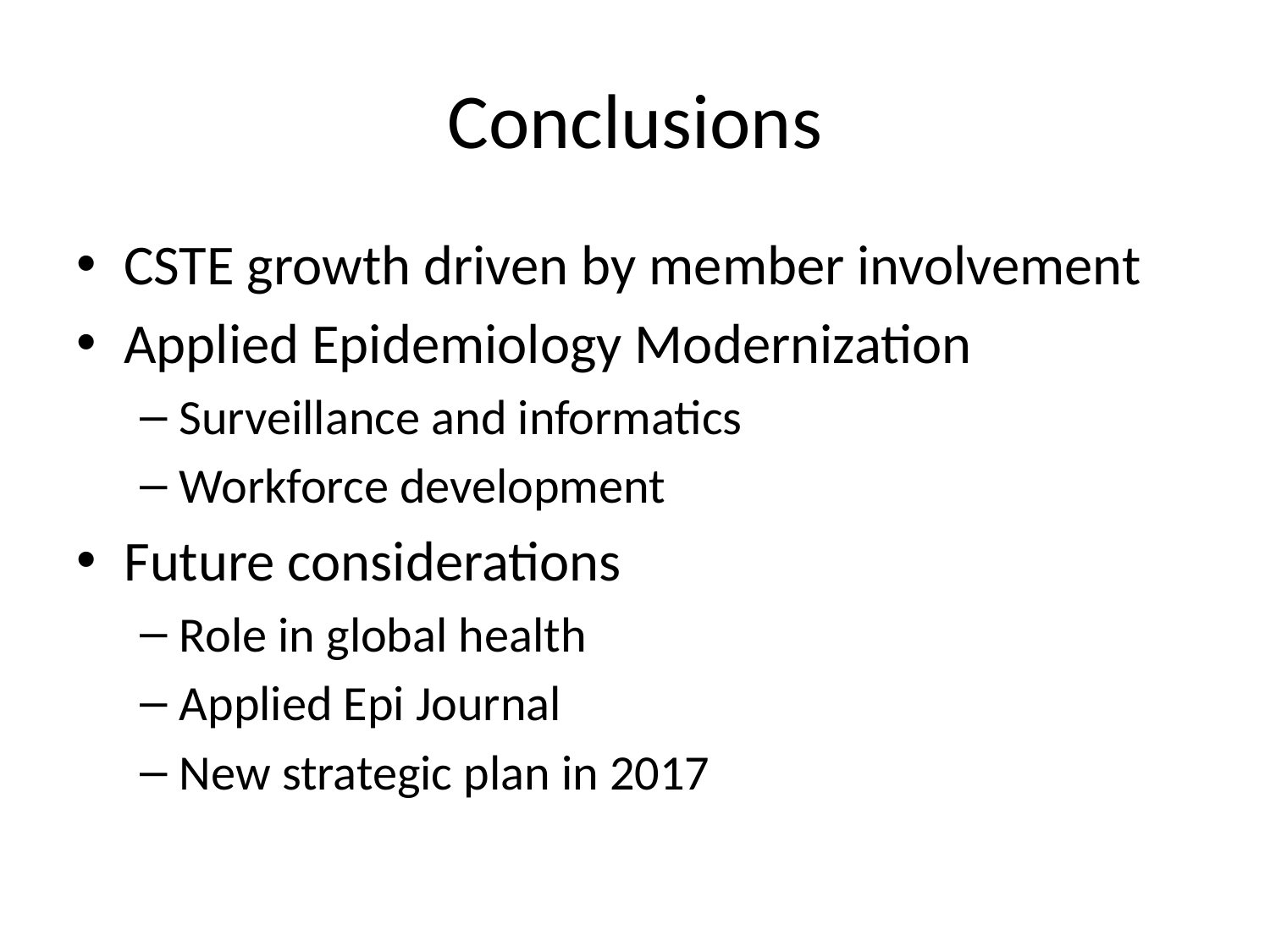

# Conclusions
CSTE growth driven by member involvement
Applied Epidemiology Modernization
Surveillance and informatics
Workforce development
Future considerations
Role in global health
Applied Epi Journal
New strategic plan in 2017